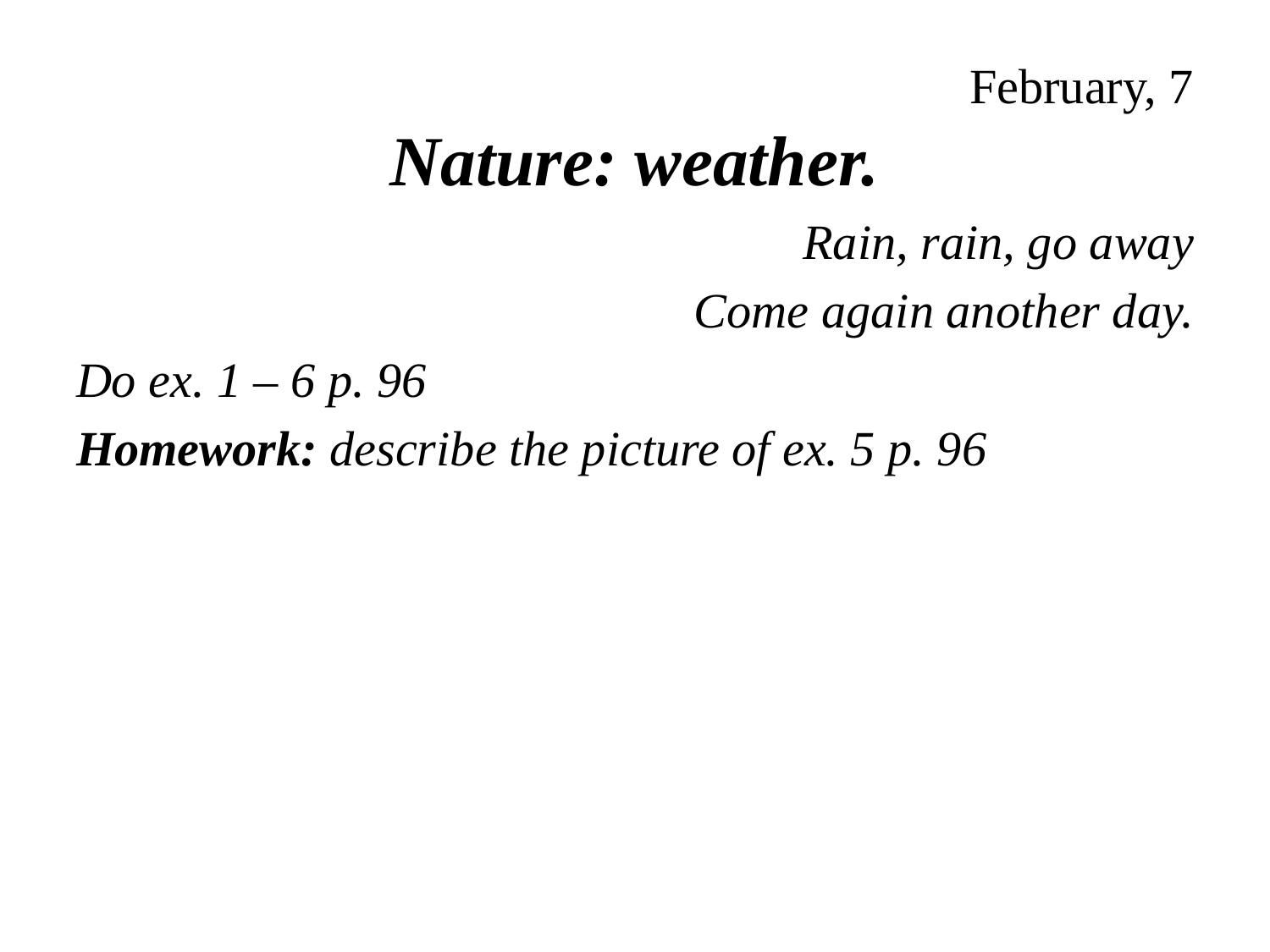

# February, 7
Nature: weather.
Rain, rain, go away
Come again another day.
Do ex. 1 – 6 p. 96
Homework: describe the picture of ex. 5 p. 96